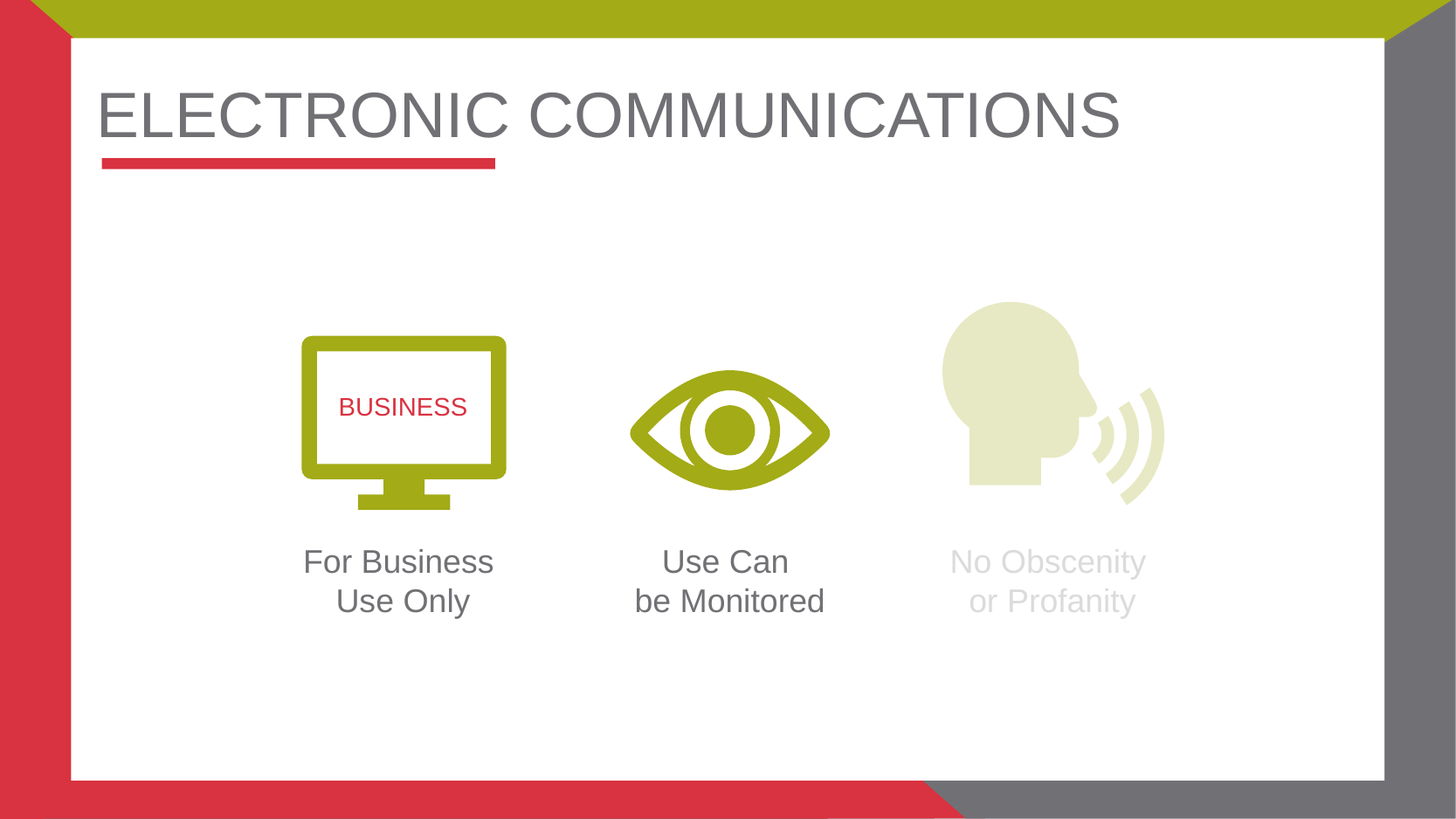

# ELECTRONIC COMMUNICATIONS

No Obscenity
or Profanity

Use Can
be Monitored

For Business
Use Only
BUSINESS